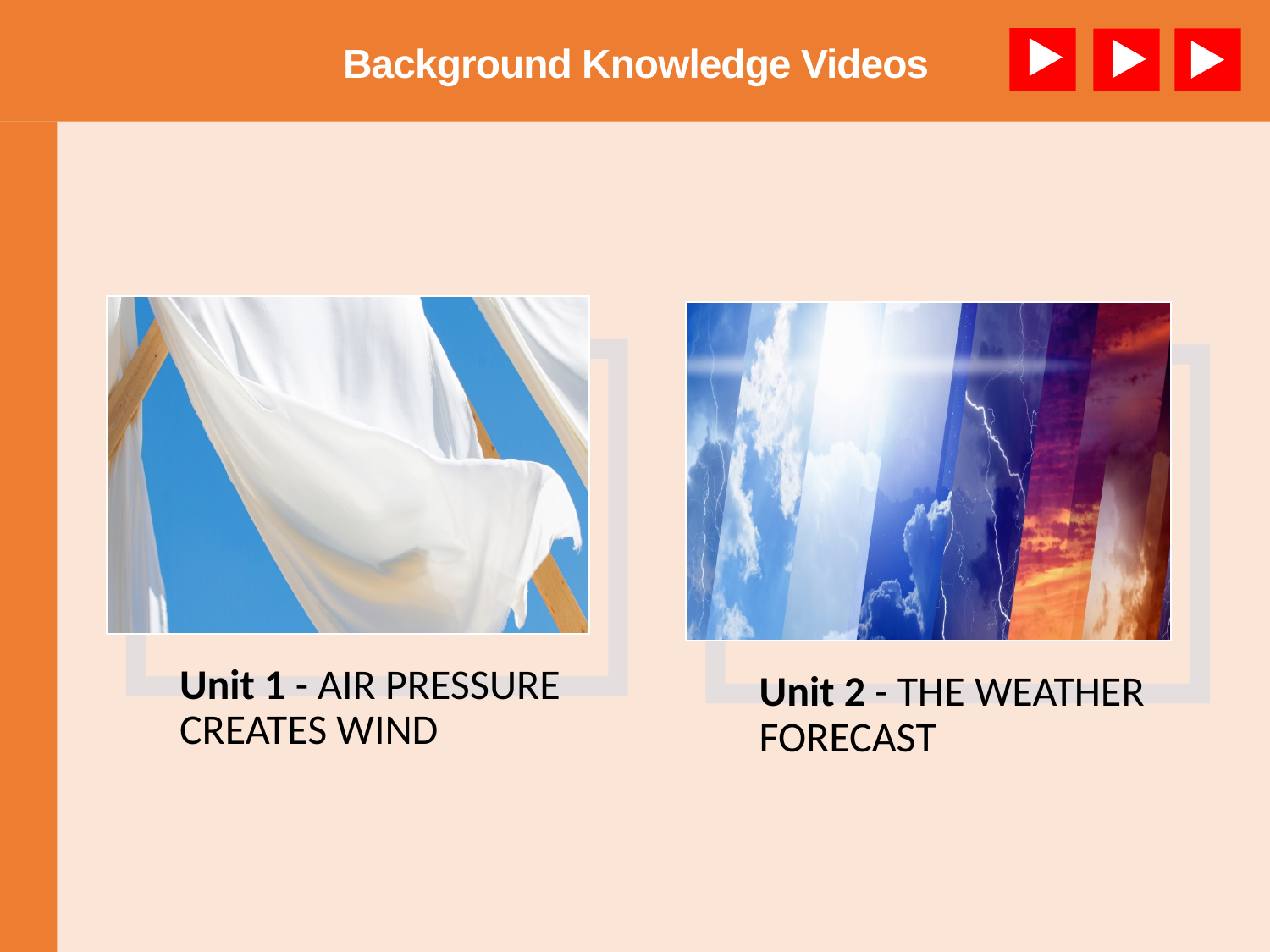

Background Knowledge Videos

Unit 1 - AIR PRESSURE CREATES WIND

Unit 2 - THE WEATHER FORECAST